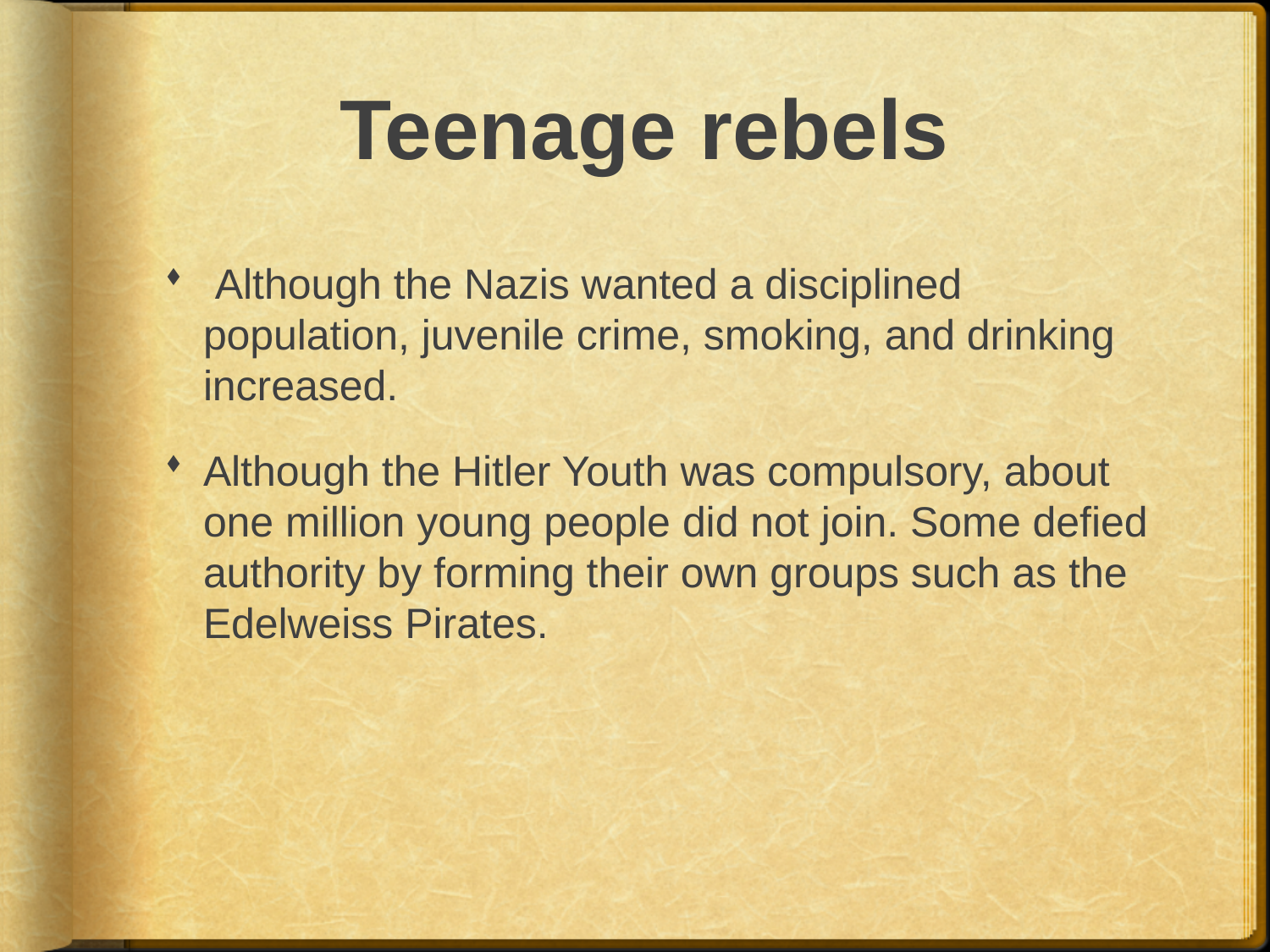

# Teenage rebels
 Although the Nazis wanted a disciplined population, juvenile crime, smoking, and drinking increased.
Although the Hitler Youth was compulsory, about one million young people did not join. Some defied authority by forming their own groups such as the Edelweiss Pirates.